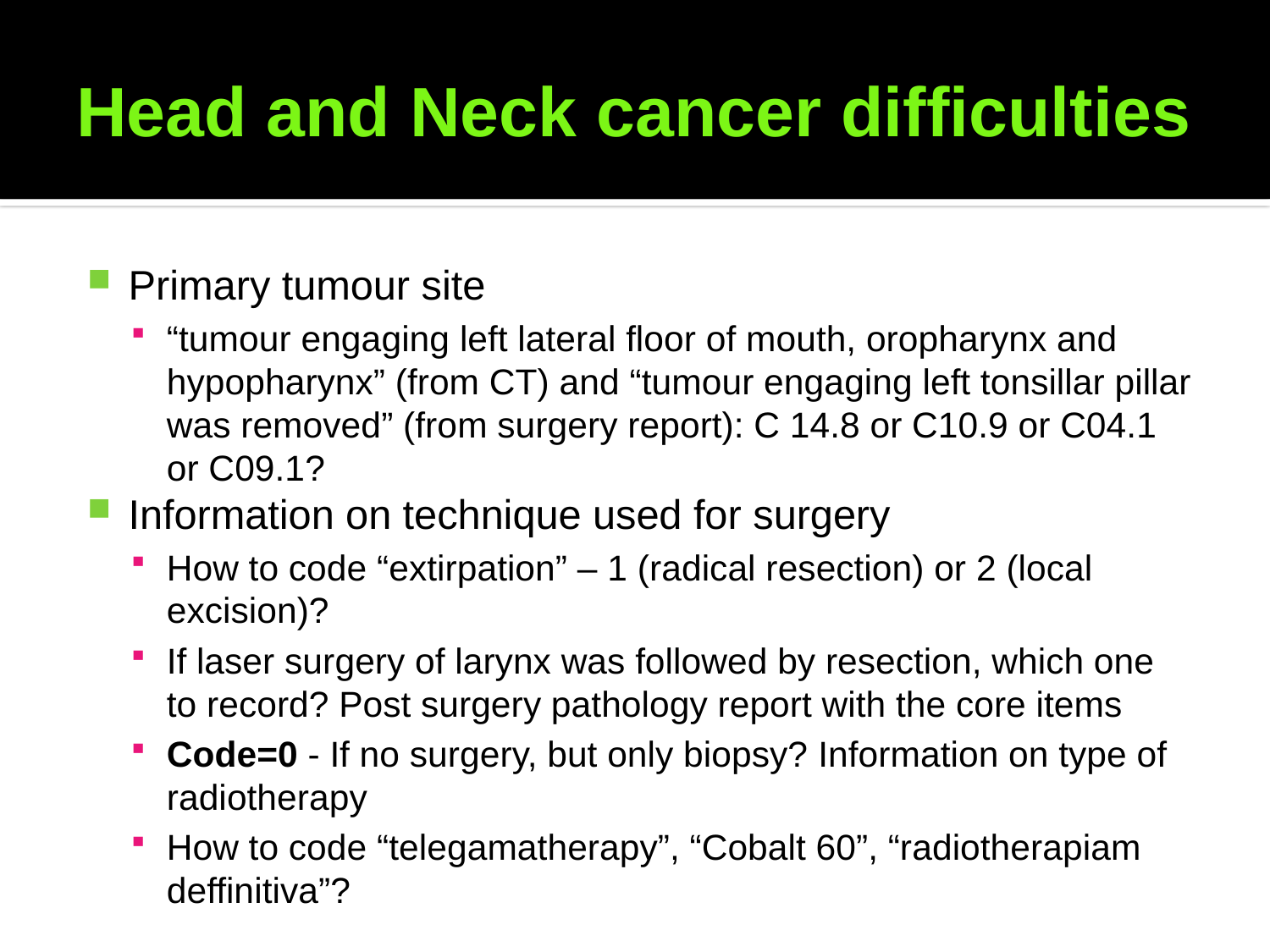

# Head and Neck cancer difficulties
Primary tumour site
“tumour engaging left lateral floor of mouth, oropharynx and hypopharynx” (from CT) and “tumour engaging left tonsillar pillar was removed” (from surgery report): C 14.8 or C10.9 or C04.1 or C09.1?
Information on technique used for surgery
How to code “extirpation” – 1 (radical resection) or 2 (local excision)?
If laser surgery of larynx was followed by resection, which one to record? Post surgery pathology report with the core items
Code=0 - If no surgery, but only biopsy? Information on type of radiotherapy
How to code “telegamatherapy”, “Cobalt 60”, “radiotherapiam deffinitiva”?